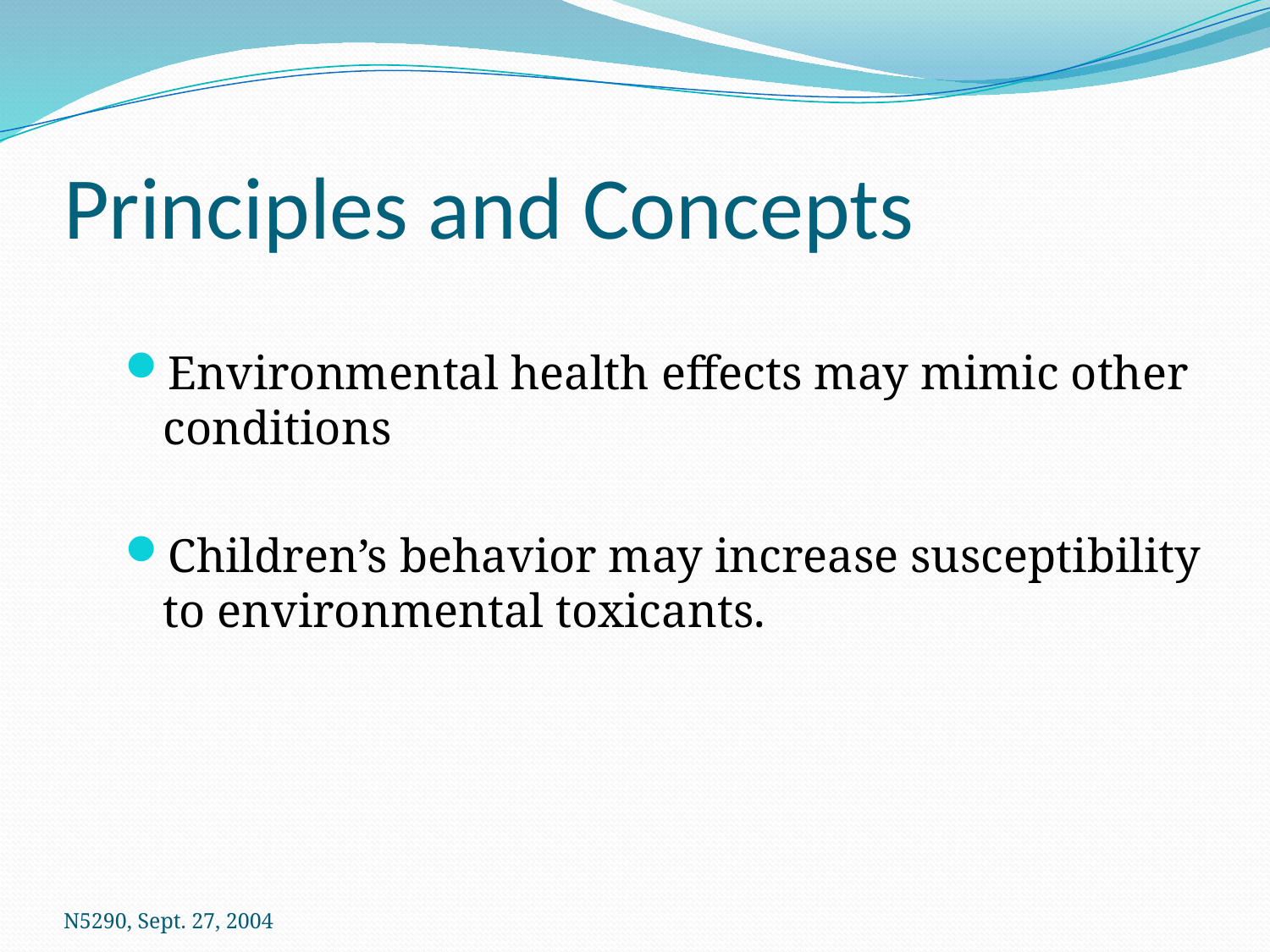

# Principles and Concepts
Environmental health effects may mimic other conditions

Children’s behavior may increase susceptibility to environmental toxicants.

N5290, Sept. 27, 2004